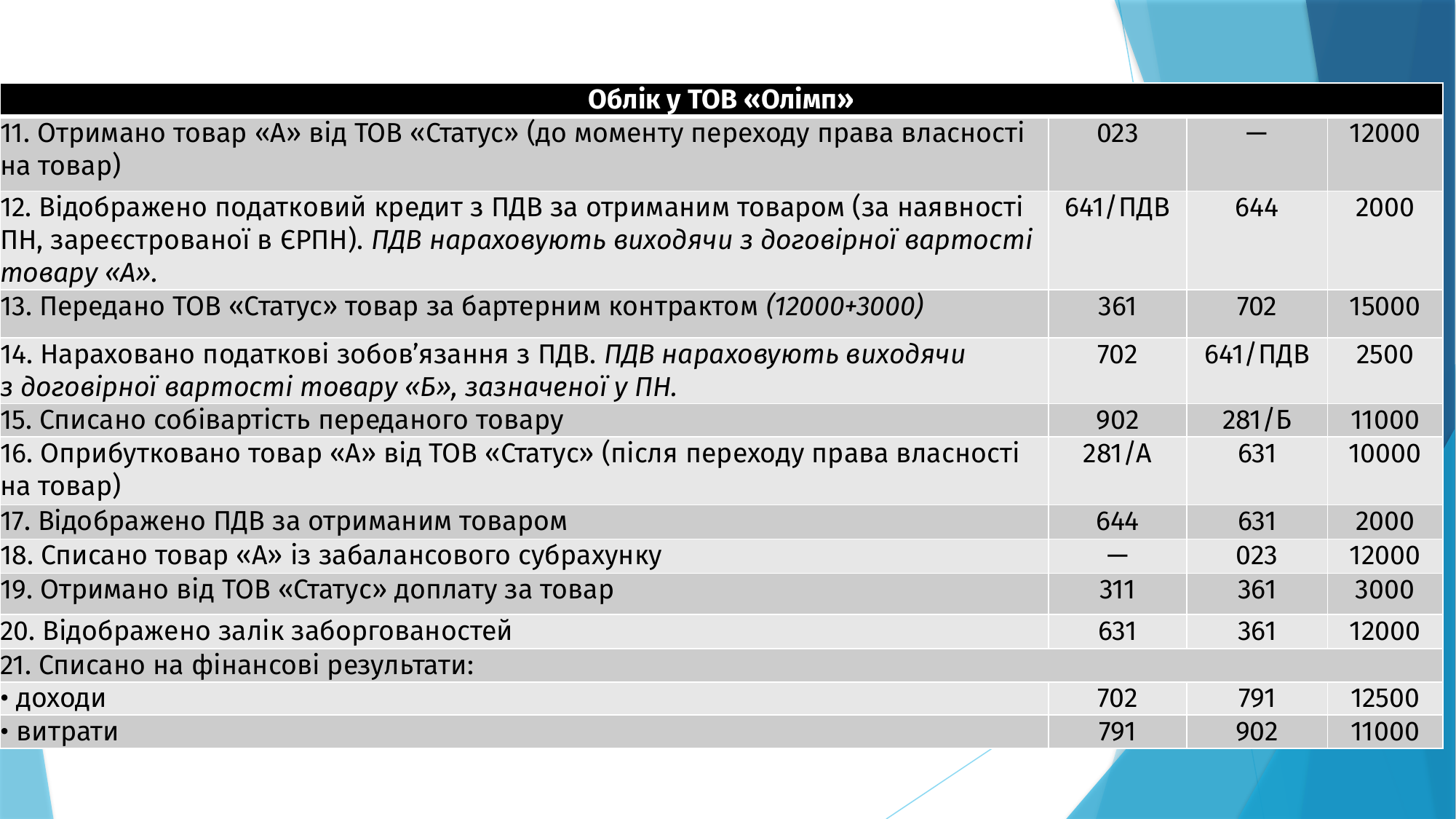

| Облік у ТОВ «Олімп» |  |  |  |
| --- | --- | --- | --- |
| 11. Отримано товар «А» від ТОВ «Статус» (до моменту переходу права власності на товар) | 023 | — | 12000 |
| 12. Відображено податковий кредит з ПДВ за отриманим товаром (за наявності ПН, зареєстрованої в ЄРПН). ПДВ нараховують виходячи з договірної вартості товару «А». | 641/ПДВ | 644 | 2000 |
| 13. Передано ТОВ «Статус» товар за бартерним контрактом (12000+3000) | 361 | 702 | 15000 |
| 14. Нараховано податкові зобов’язання з ПДВ. ПДВ нараховують виходячи з договірної вартості товару «Б», зазначеної у ПН. | 702 | 641/ПДВ | 2500 |
| 15. Списано собівартість переданого товару | 902 | 281/Б | 11000 |
| 16. Оприбутковано товар «А» від ТОВ «Статус» (після переходу права власності на товар) | 281/А | 631 | 10000 |
| 17. Відображено ПДВ за отриманим товаром | 644 | 631 | 2000 |
| 18. Списано товар «А» із забалансового субрахунку | — | 023 | 12000 |
| 19. Отримано від ТОВ «Статус» доплату за товар | 311 | 361 | 3000 |
| 20. Відображено залік заборгованостей | 631 | 361 | 12000 |
| 21. Списано на фінансові результати: |  |  |  |
| • доходи | 702 | 791 | 12500 |
| • витрати | 791 | 902 | 11000 |